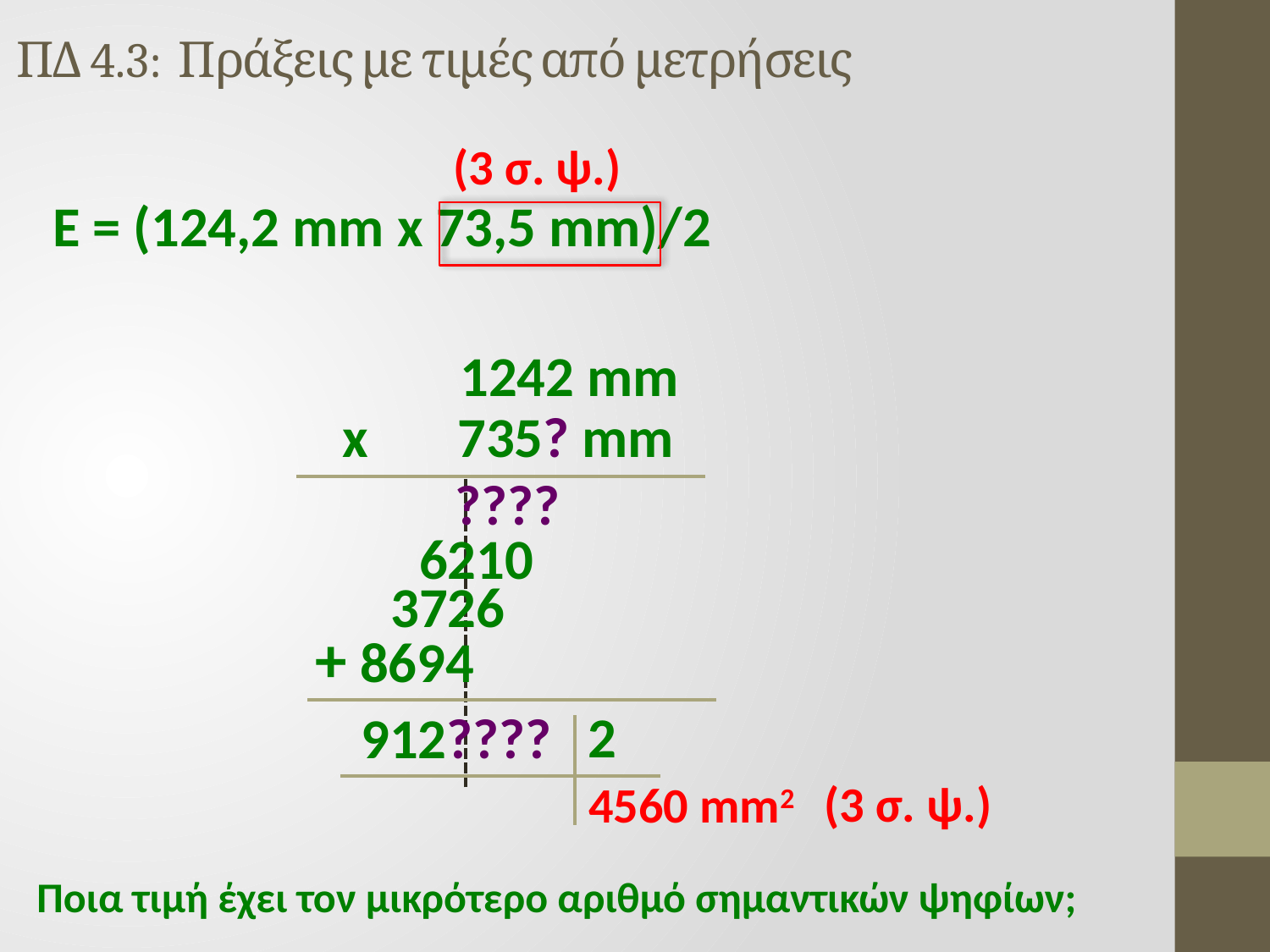

# ΠΔ 4.3:  Πράξεις με τιμές από μετρήσεις
(3 σ. ψ.)

Ποια τιμή έχει τον μικρότερο αριθμό σημαντικών ψηφίων;
Ε = (124,2 mm x 73,5 mm)/2
1242 mm
x       735? mm
       ????
6210
3726
+ 8694
912????
2
(3 σ. ψ.)
4560 mm2